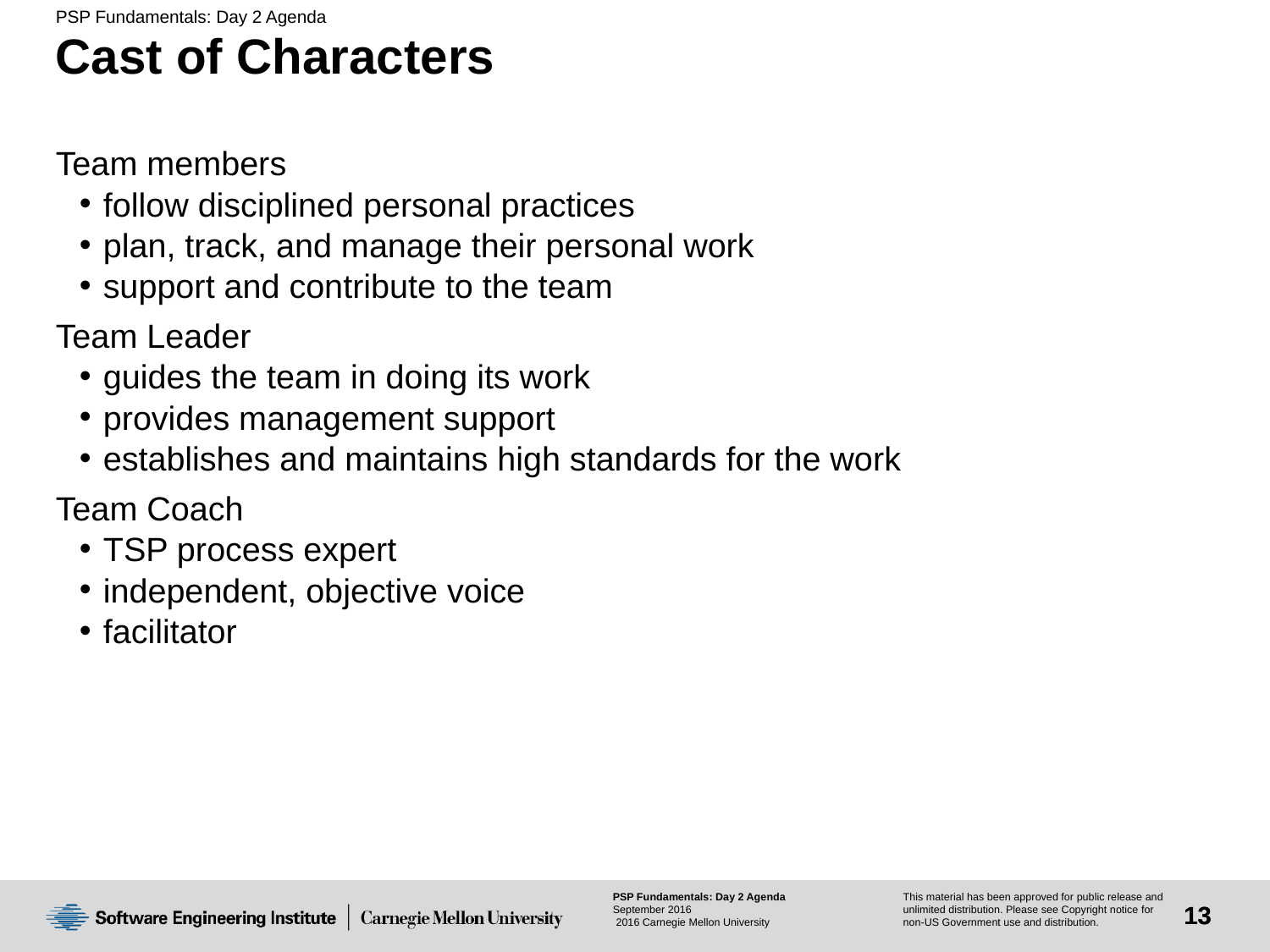

# Cast of Characters
Team members
follow disciplined personal practices
plan, track, and manage their personal work
support and contribute to the team
Team Leader
guides the team in doing its work
provides management support
establishes and maintains high standards for the work
Team Coach
TSP process expert
independent, objective voice
facilitator